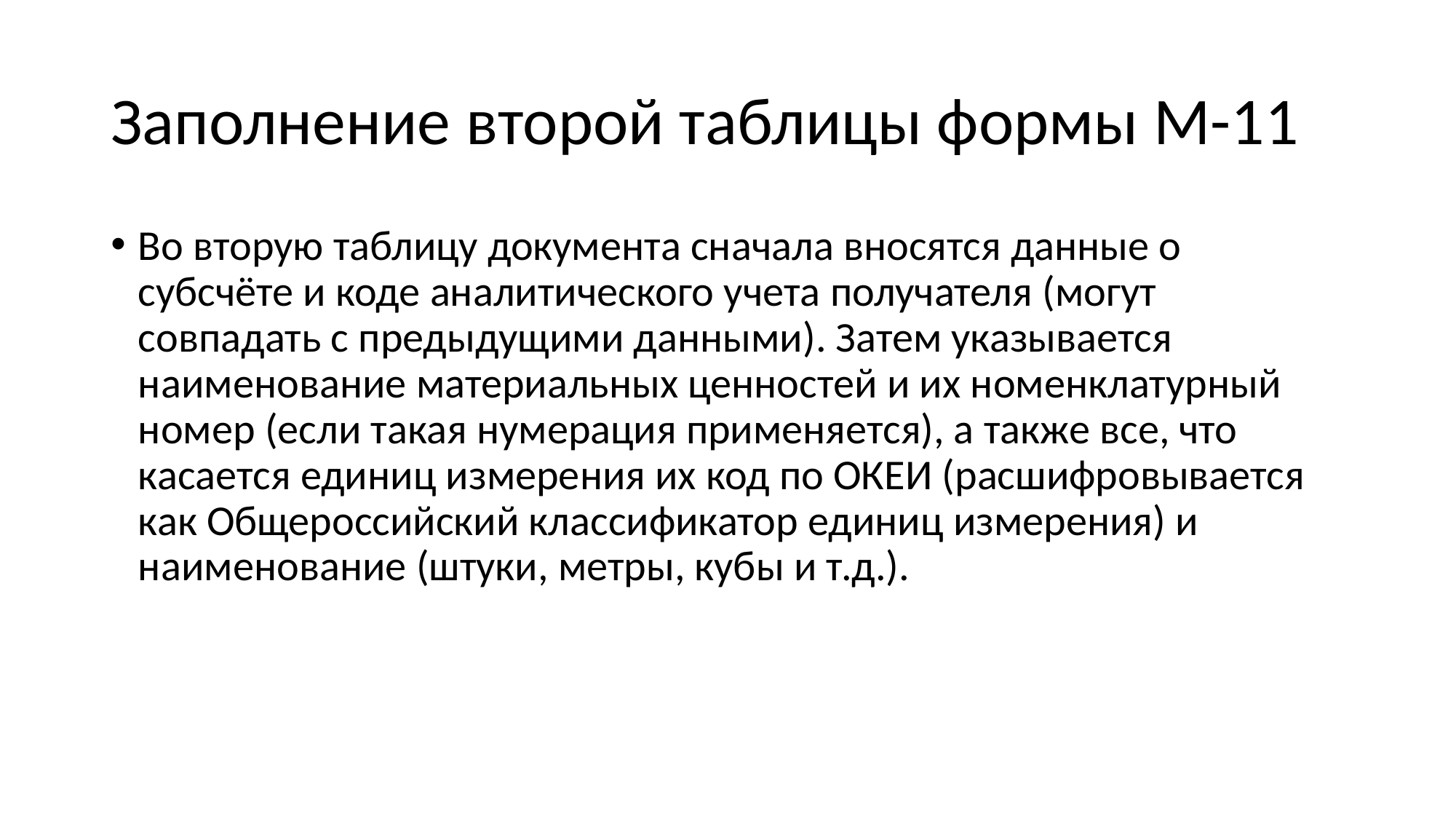

# Заполнение второй таблицы формы М-11
Во вторую таблицу документа сначала вносятся данные о субсчёте и коде аналитического учета получателя (могут совпадать с предыдущими данными). Затем указывается наименование материальных ценностей и их номенклатурный номер (если такая нумерация применяется), а также все, что касается единиц измерения их код по ОКЕИ (расшифровывается как Общероссийский классификатор единиц измерения) и наименование (штуки, метры, кубы и т.д.).